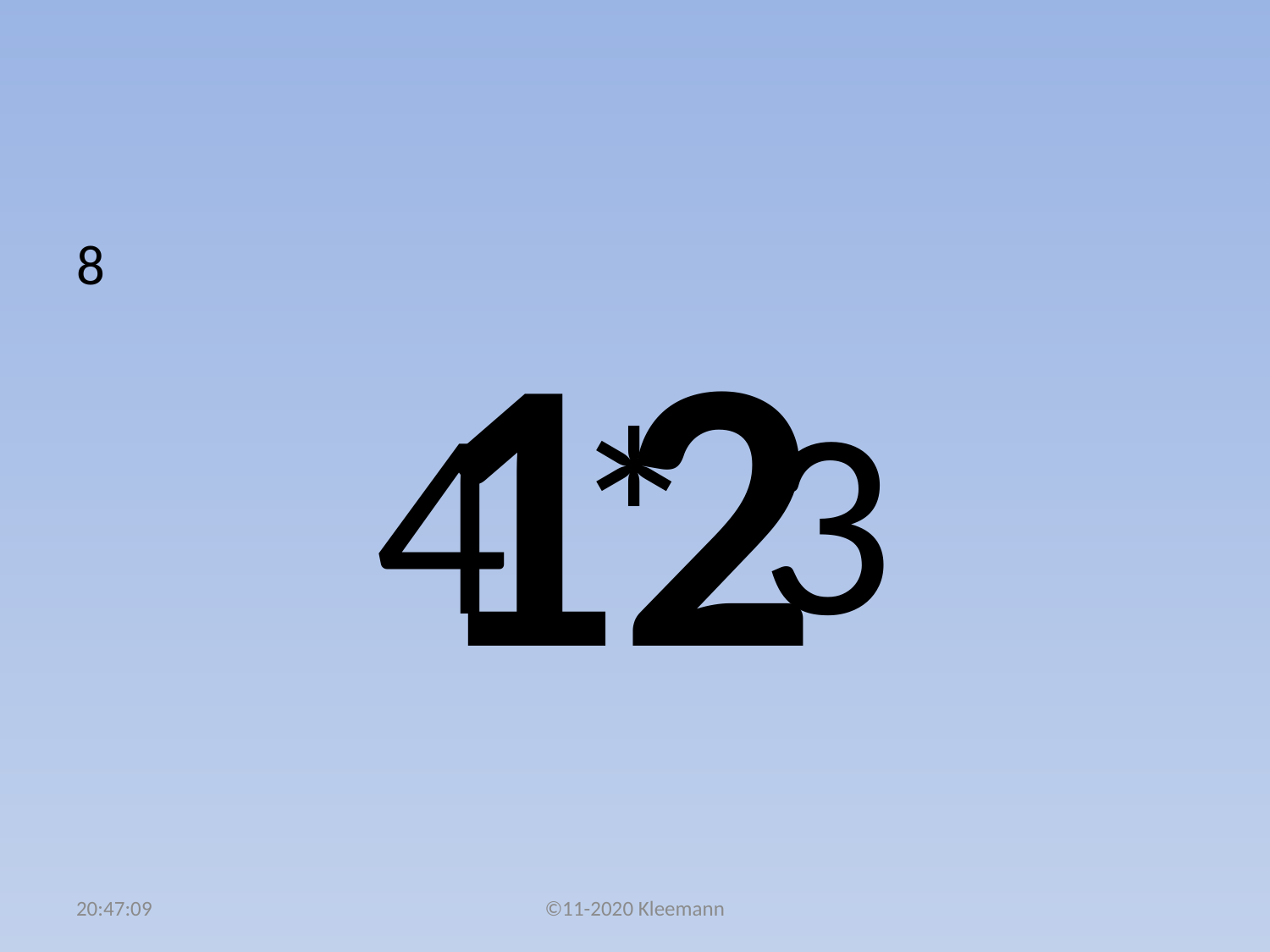

#
8
4 * 3
12
20:47:09
©11-2020 Kleemann